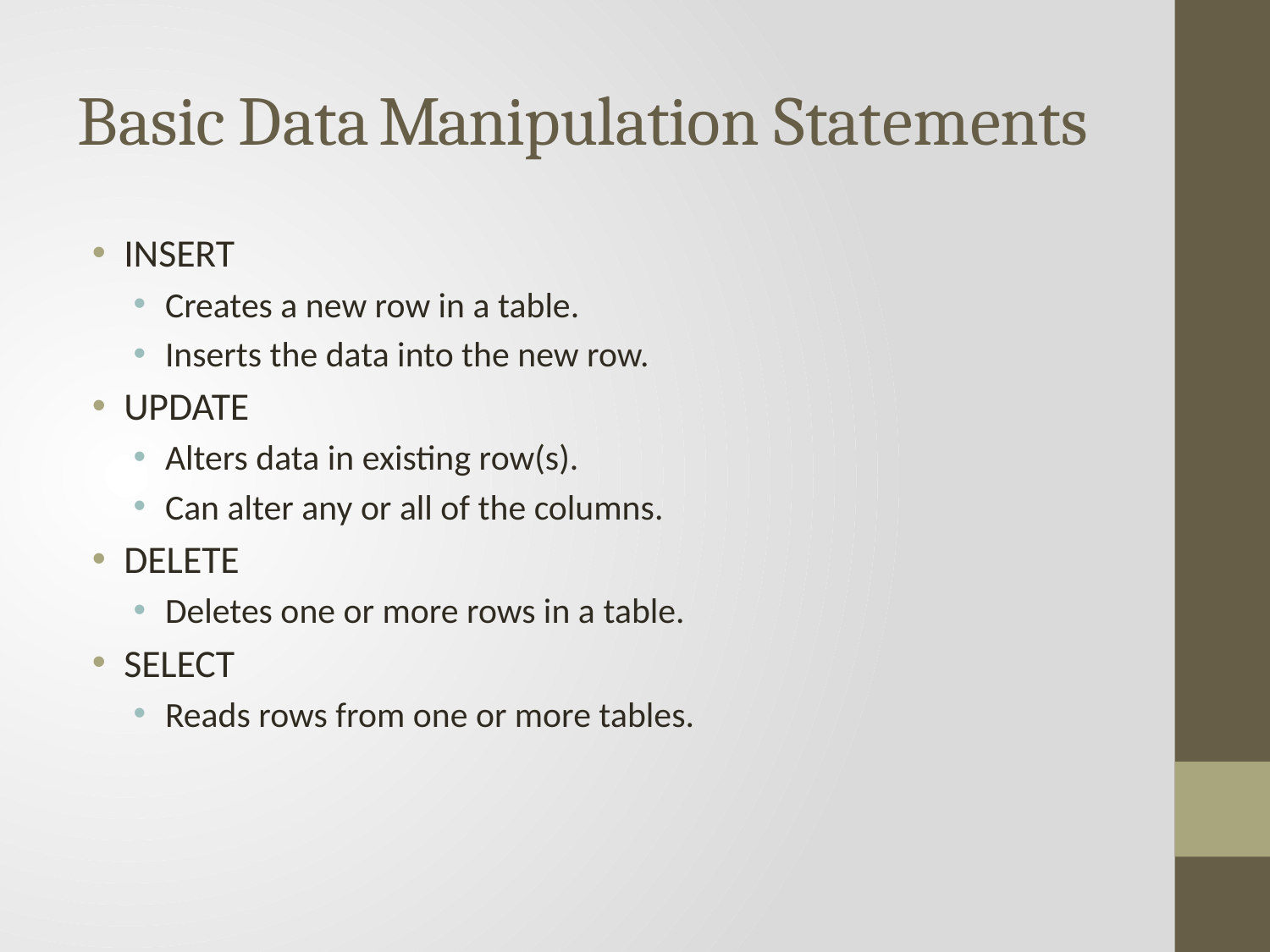

# Basic Data Manipulation Statements
INSERT
Creates a new row in a table.
Inserts the data into the new row.
UPDATE
Alters data in existing row(s).
Can alter any or all of the columns.
DELETE
Deletes one or more rows in a table.
SELECT
Reads rows from one or more tables.